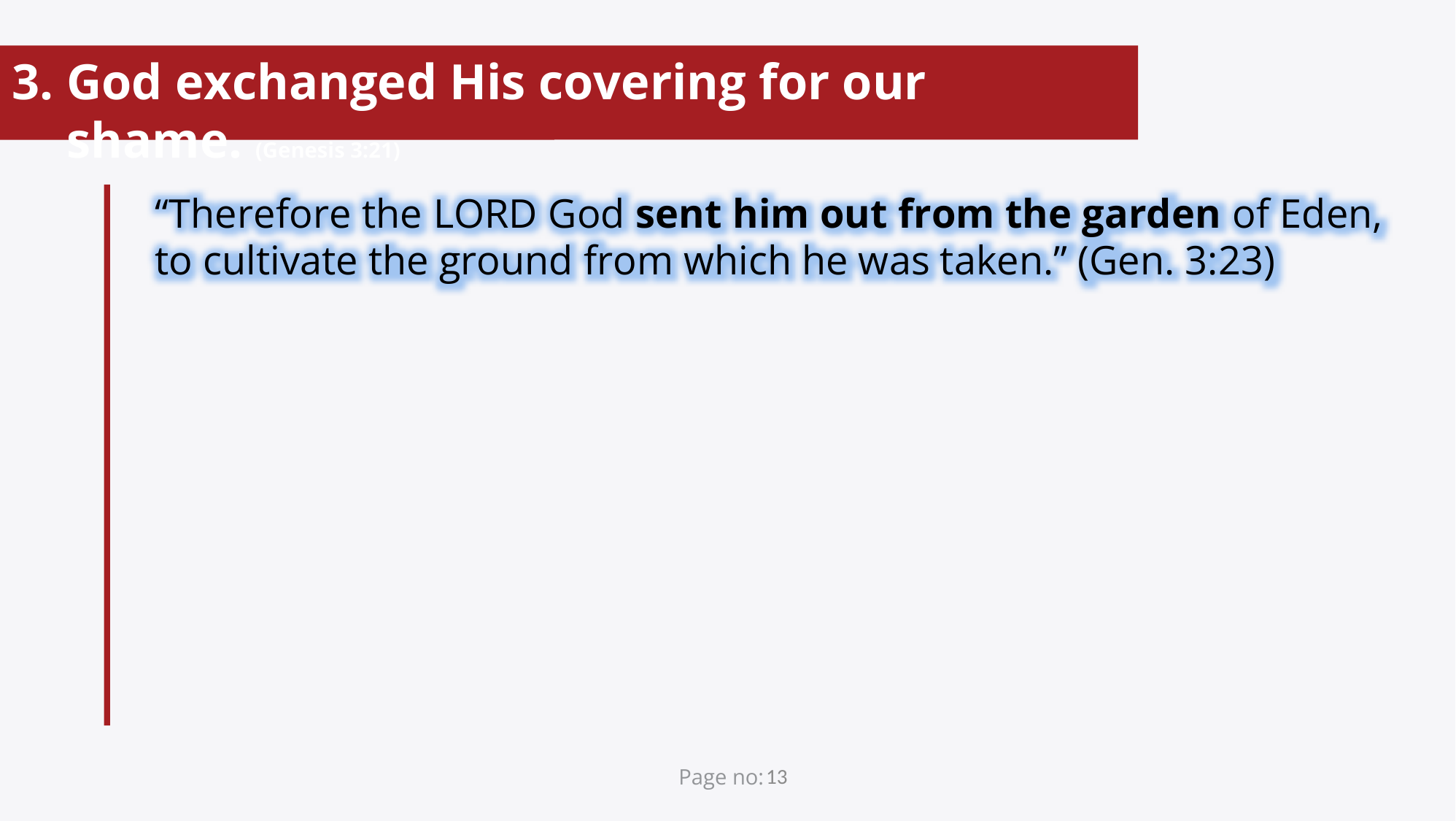

God exchanged His covering for our shame. (Genesis 3:21)

“Therefore the Lord God sent him out from the garden of Eden, to cultivate the ground from which he was taken.” (Gen. 3:23)